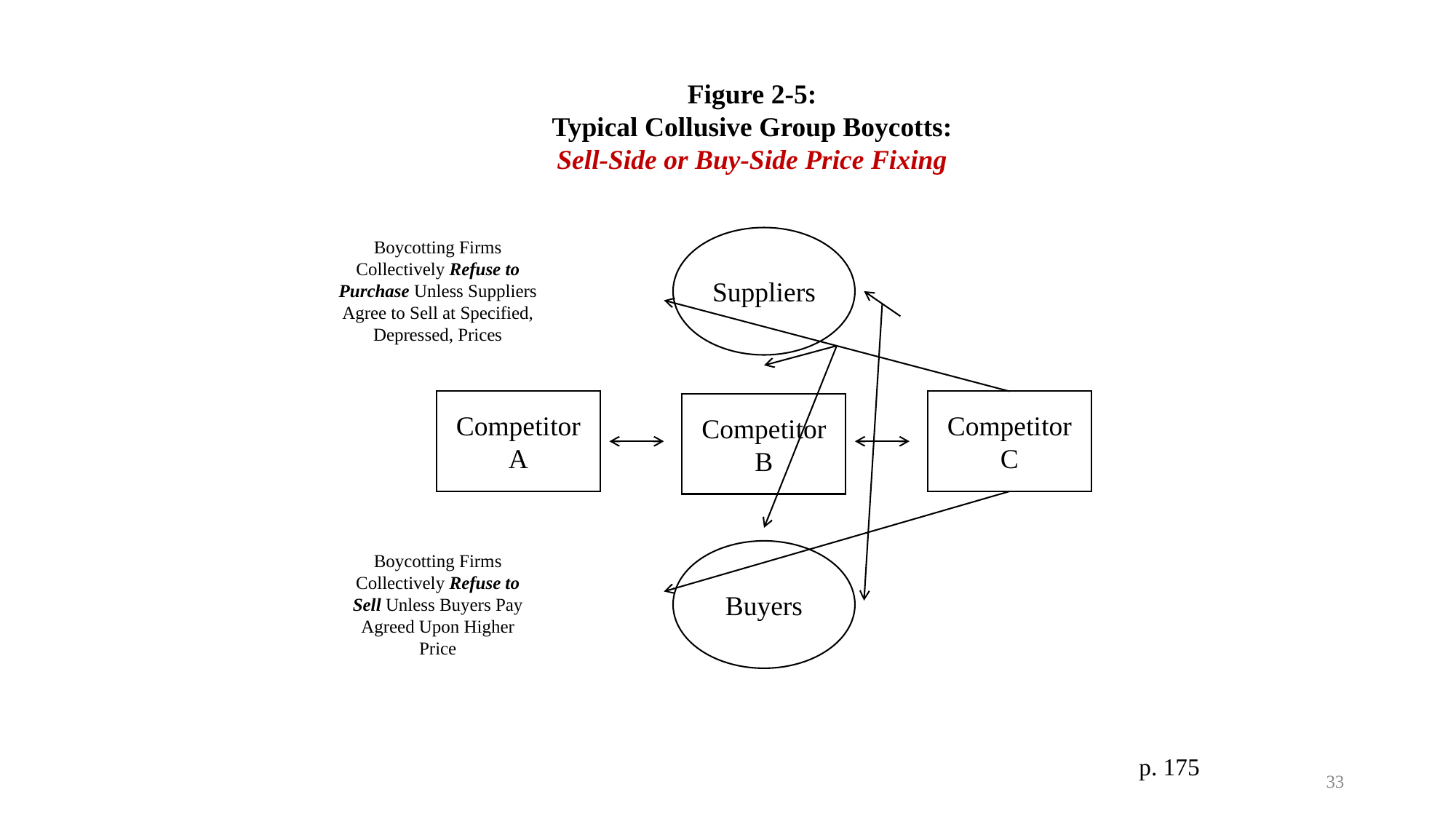

Figure 2-5:
Typical Collusive Group Boycotts:
Sell-Side or Buy-Side Price Fixing
Suppliers
Boycotting Firms Collectively Refuse to Purchase Unless Suppliers Agree to Sell at Specified, Depressed, Prices
Competitor
A
Competitor
C
Competitor
B
Buyers
Boycotting Firms Collectively Refuse to Sell Unless Buyers Pay Agreed Upon Higher Price
p. 175
33